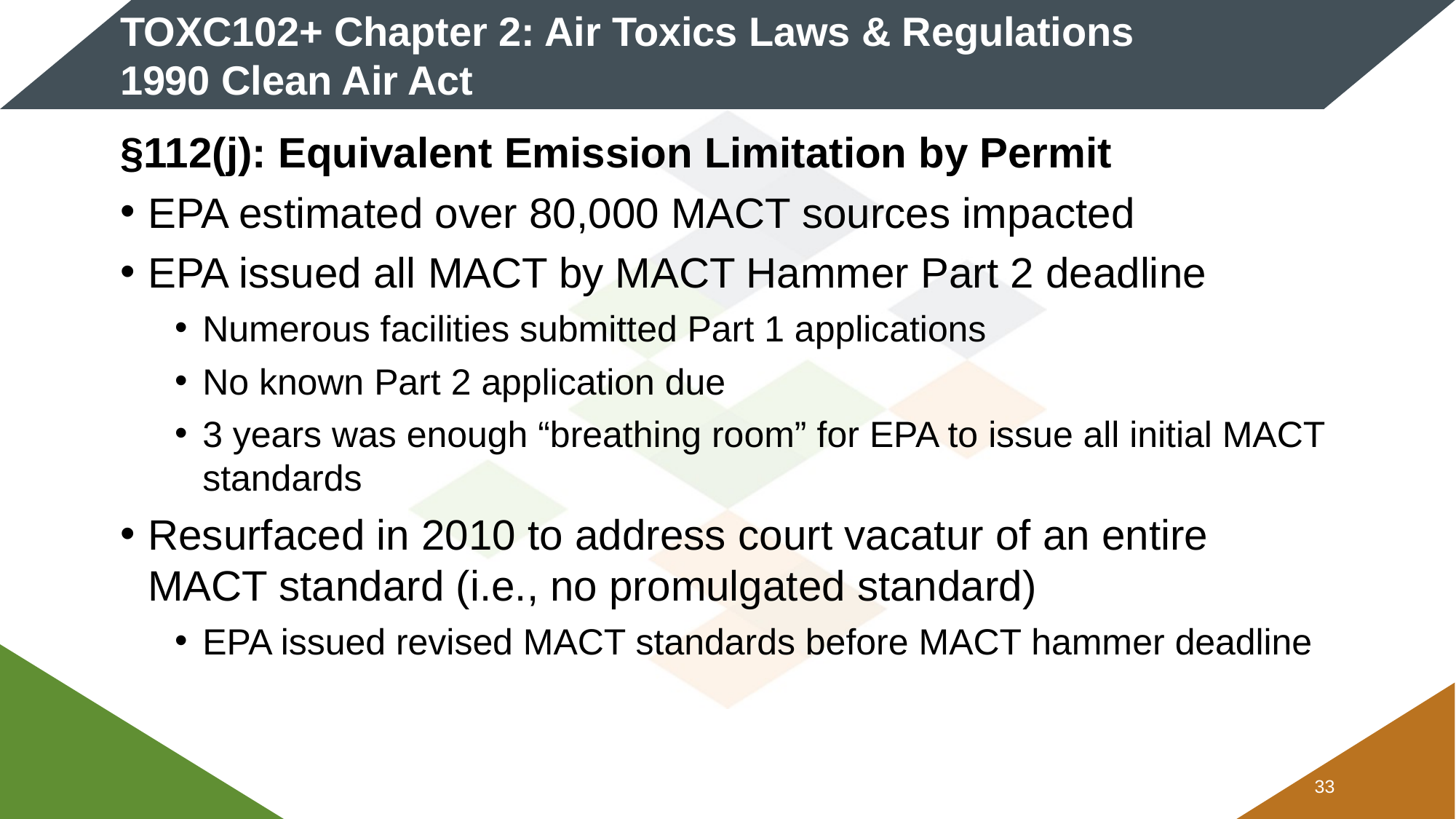

# TOXC102+ Chapter 2: Air Toxics Laws & Regulations 1990 Clean Air Act
§112(j): Equivalent Emission Limitation by Permit
EPA estimated over 80,000 MACT sources impacted
EPA issued all MACT by MACT Hammer Part 2 deadline
Numerous facilities submitted Part 1 applications
No known Part 2 application due
3 years was enough “breathing room” for EPA to issue all initial MACT standards
Resurfaced in 2010 to address court vacatur of an entire MACT standard (i.e., no promulgated standard)
EPA issued revised MACT standards before MACT hammer deadline
33